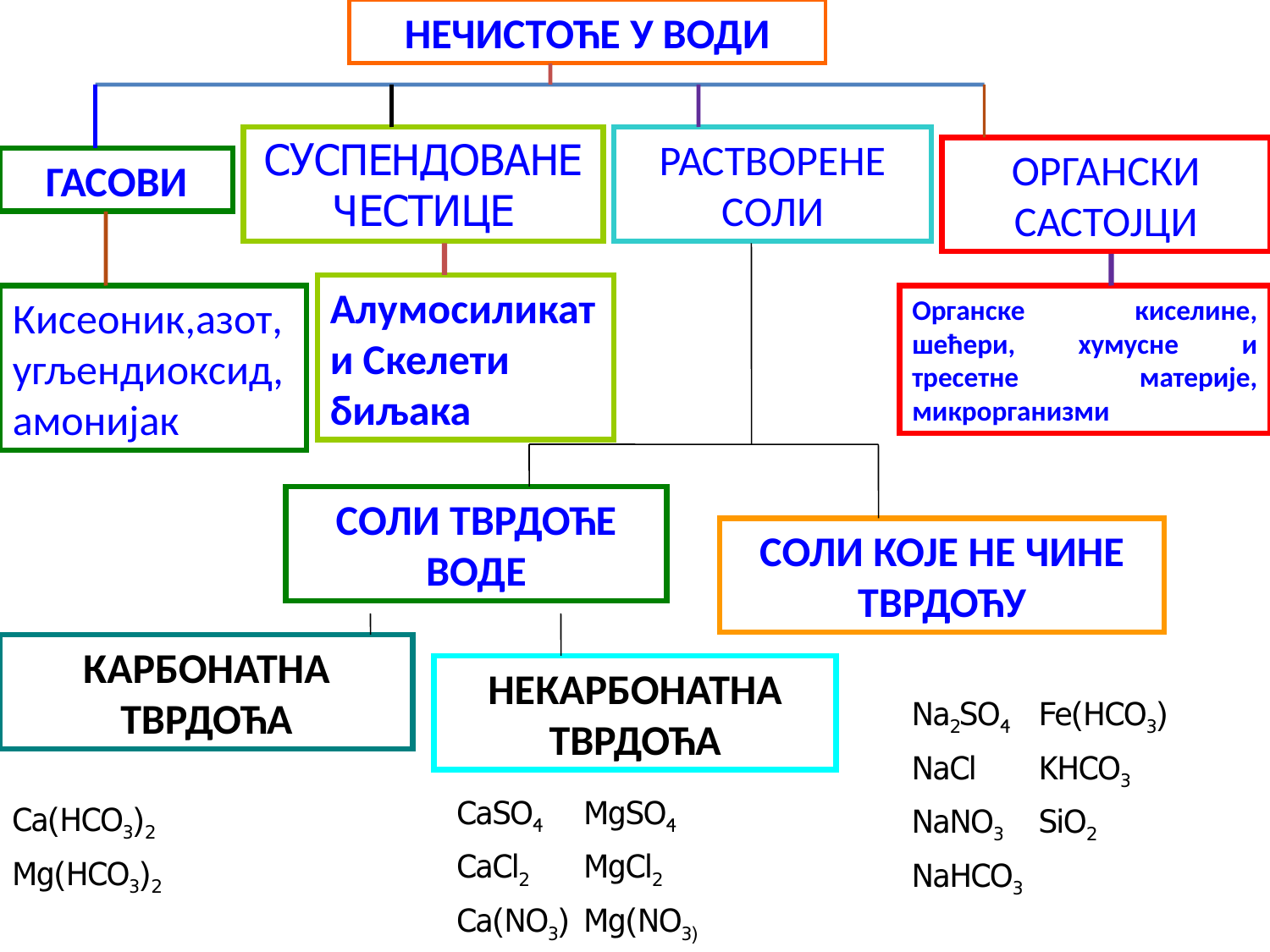

НЕЧИСТОЋЕ У ВОДИ

СУСПЕНДОВАНЕ ЧЕСТИЦЕ
РАСТВОРЕНЕ СОЛИ
ОРГАНСКИ САСТОЈЦИ
ГАСОВИ

Алумосиликати Скелети биљака
Кисеоник,азот, угљендиоксид, амонијак
Органске киселине, шећери, хумусне и тресетне материје, микрорганизми

СОЛИ ТВРДОЋЕ ВОДЕ

КАРБОНАТНА ТВРДОЋА
НЕКАРБОНАТНА ТВРДОЋА
Na2SO4	Fe(HCO3)
NaCl	KHCO3
NaNO3	SiO2
NaHCO3
CaSO4	MgSO4
CaCl2	MgCl2
Ca(NO3)	Mg(NO3)

Ca(HCO3)2
Mg(HCO3)2

СОЛИ КОЈЕ НЕ ЧИНЕ ТВРДОЋУ